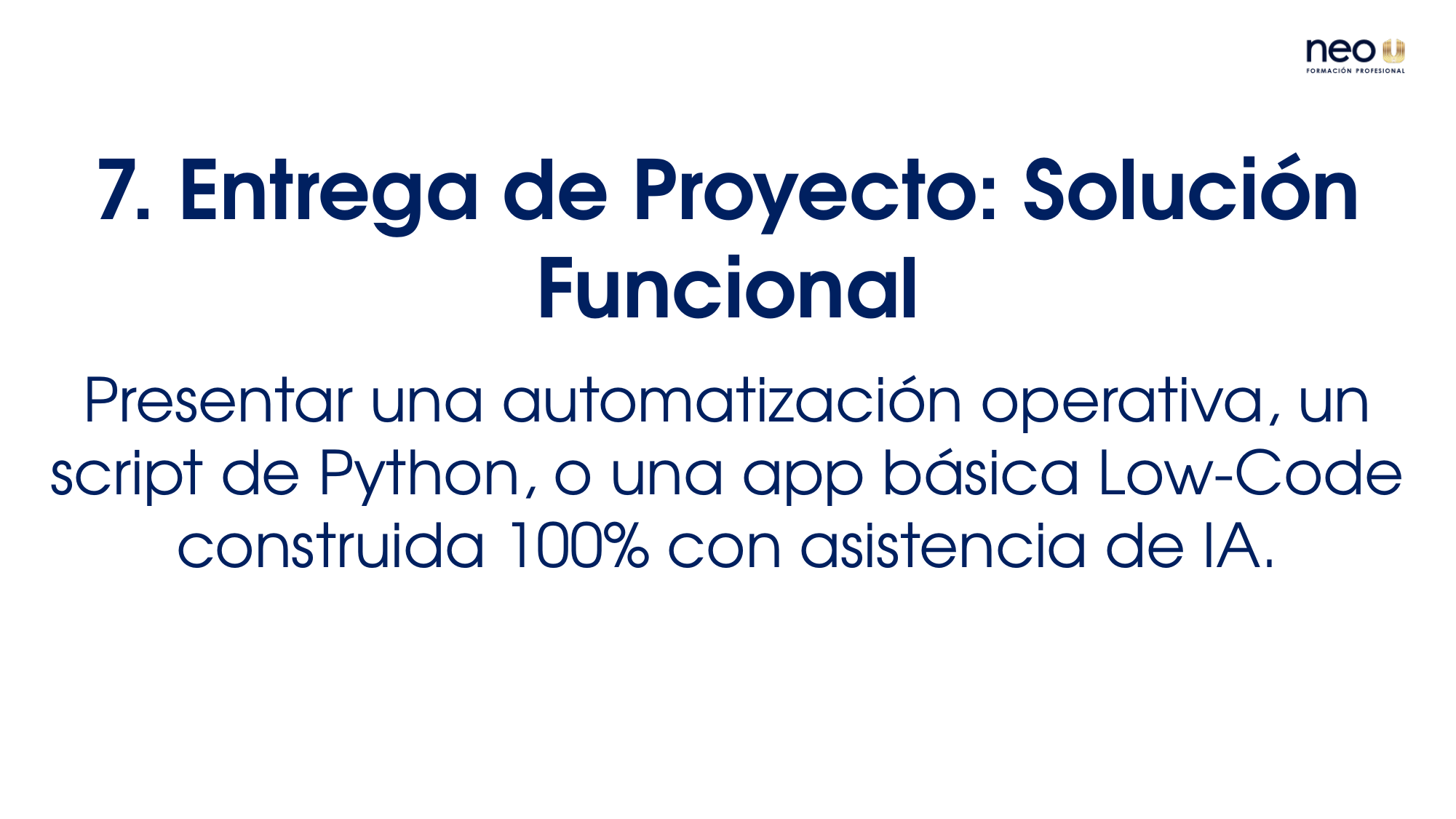

7. Entrega de Proyecto: Solución Funcional
Presentar una automatización operativa, un script de Python, o una app básica Low-Code construida 100% con asistencia de IA.